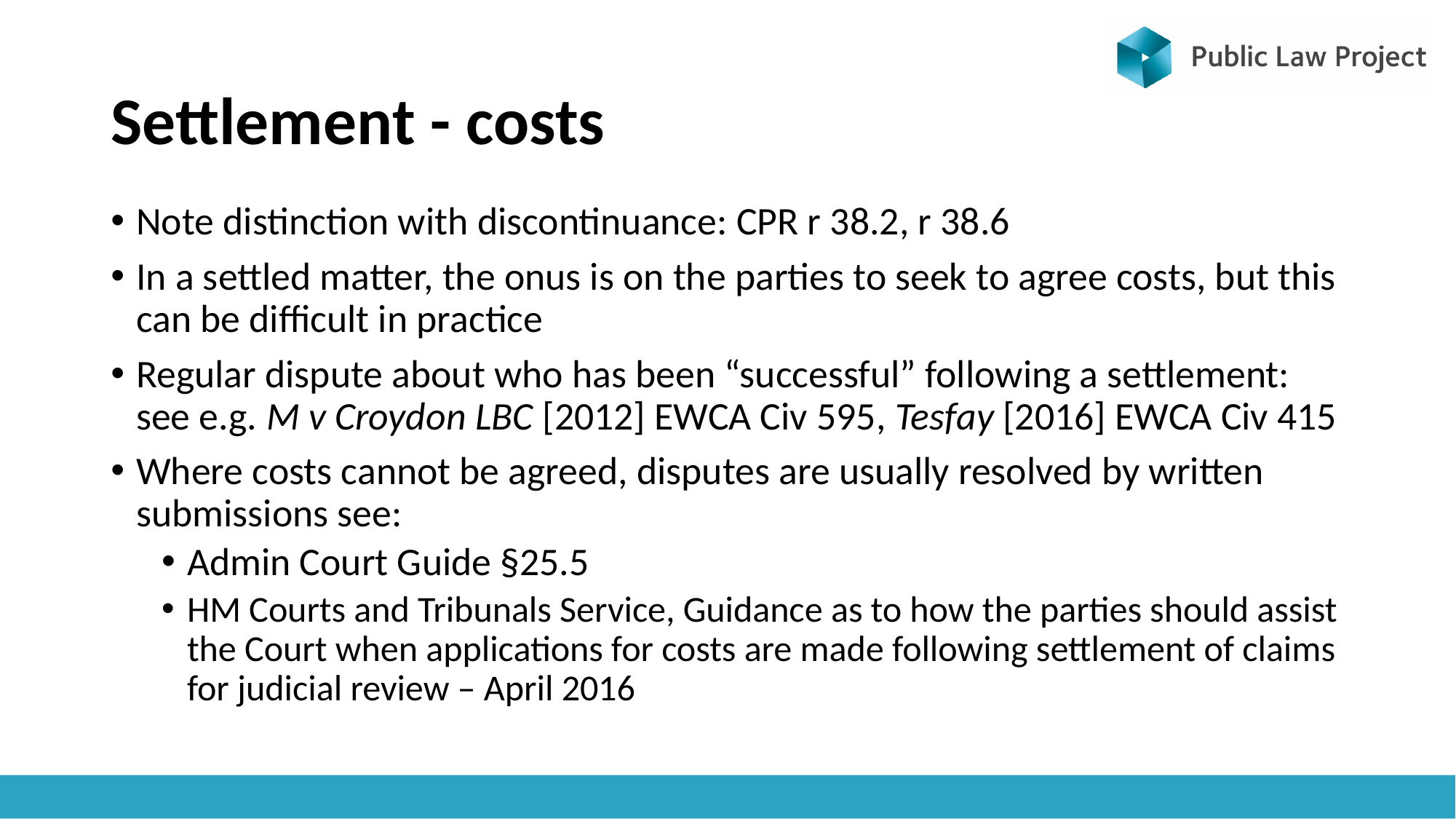

# Settlement - costs
Note distinction with discontinuance: CPR r 38.2, r 38.6
In a settled matter, the onus is on the parties to seek to agree costs, but this can be difficult in practice
Regular dispute about who has been “successful” following a settlement: see e.g. M v Croydon LBC [2012] EWCA Civ 595, Tesfay [2016] EWCA Civ 415
Where costs cannot be agreed, disputes are usually resolved by written submissions see:
Admin Court Guide §25.5
HM Courts and Tribunals Service, Guidance as to how the parties should assist the Court when applications for costs are made following settlement of claims for judicial review – April 2016